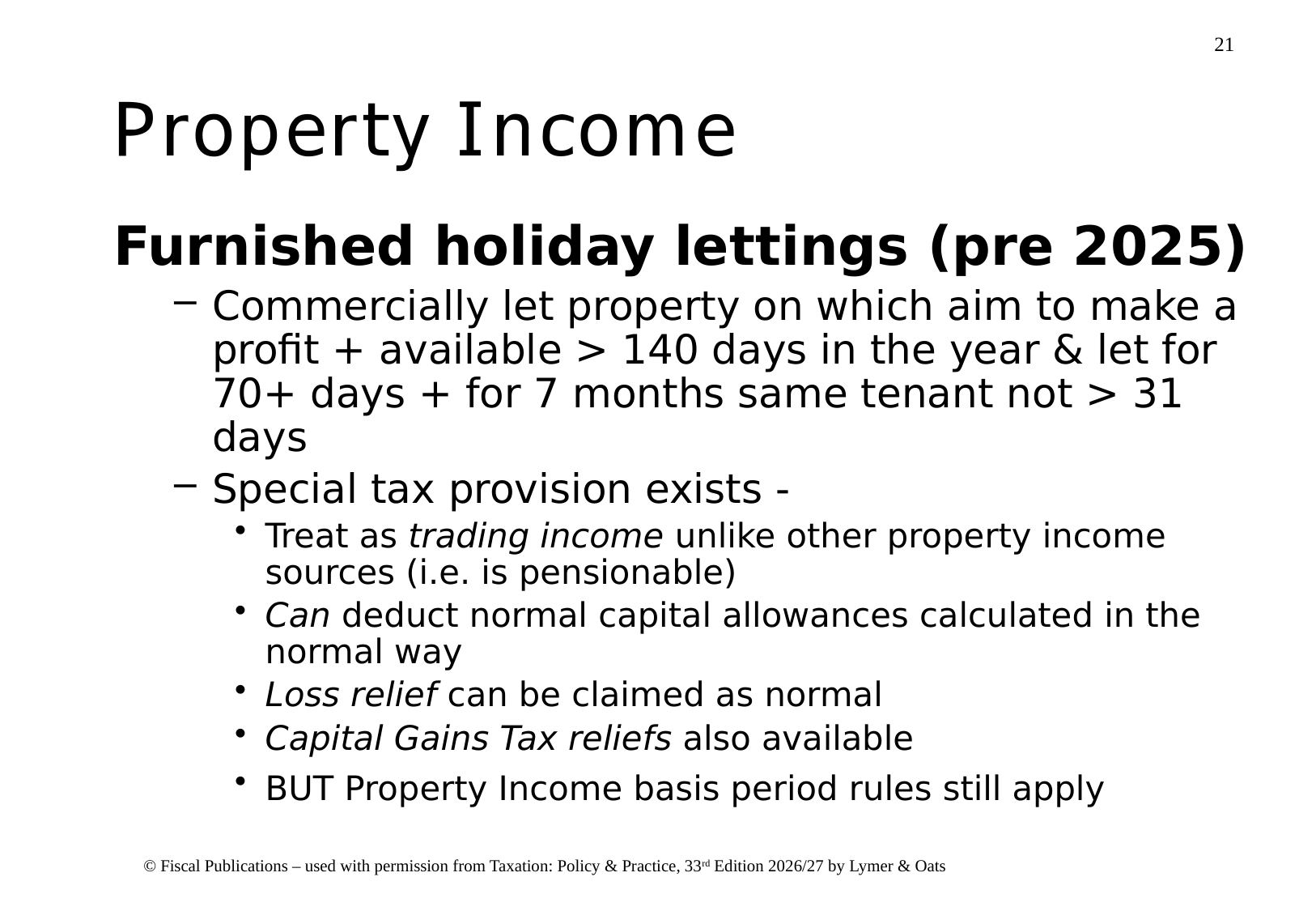

# Property Income
Furnished holiday lettings (pre 2025)
Commercially let property on which aim to make a profit + available > 140 days in the year & let for 70+ days + for 7 months same tenant not > 31 days
Special tax provision exists -
Treat as trading income unlike other property income  sources (i.e. is pensionable)
Can deduct normal capital allowances calculated in the normal way
Loss relief can be claimed as normal
Capital Gains Tax reliefs also available
BUT Property Income basis period rules still apply